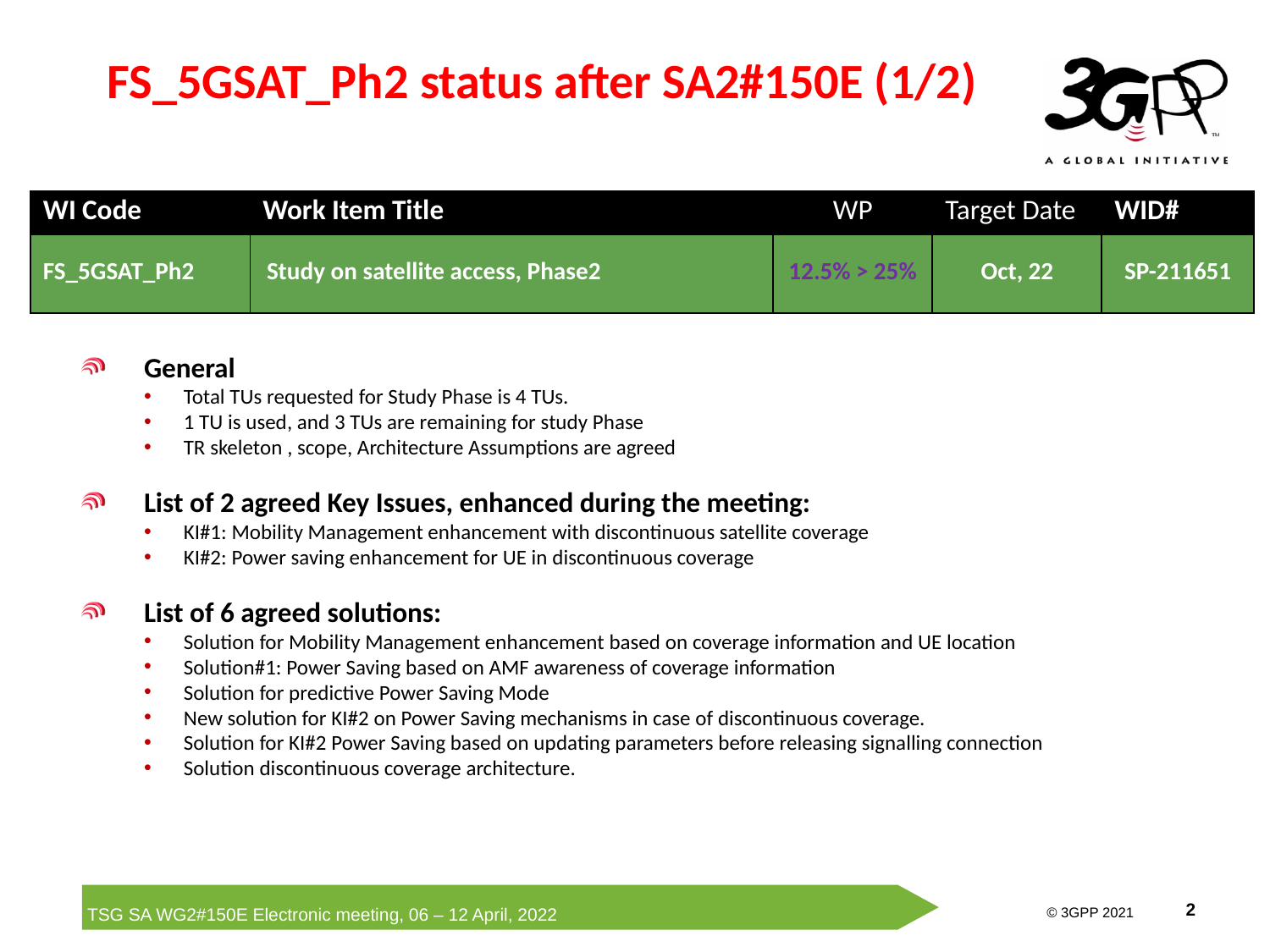

# FS_5GSAT_Ph2 status after SA2#150E (1/2)
| WI Code | Work Item Title | WP | Target Date | WID# |
| --- | --- | --- | --- | --- |
| FS\_5GSAT\_Ph2 | Study on satellite access, Phase2 | 12.5% > 25% | Oct, 22 | SP-211651 |
General
Total TUs requested for Study Phase is 4 TUs.
1 TU is used, and 3 TUs are remaining for study Phase
TR skeleton , scope, Architecture Assumptions are agreed

List of 2 agreed Key Issues, enhanced during the meeting:
KI#1: Mobility Management enhancement with discontinuous satellite coverage
KI#2: Power saving enhancement for UE in discontinuous coverage

List of 6 agreed solutions:
Solution for Mobility Management enhancement based on coverage information and UE location
Solution#1: Power Saving based on AMF awareness of coverage information
Solution for predictive Power Saving Mode
New solution for KI#2 on Power Saving mechanisms in case of discontinuous coverage.
Solution for KI#2 Power Saving based on updating parameters before releasing signalling connection
Solution discontinuous coverage architecture.